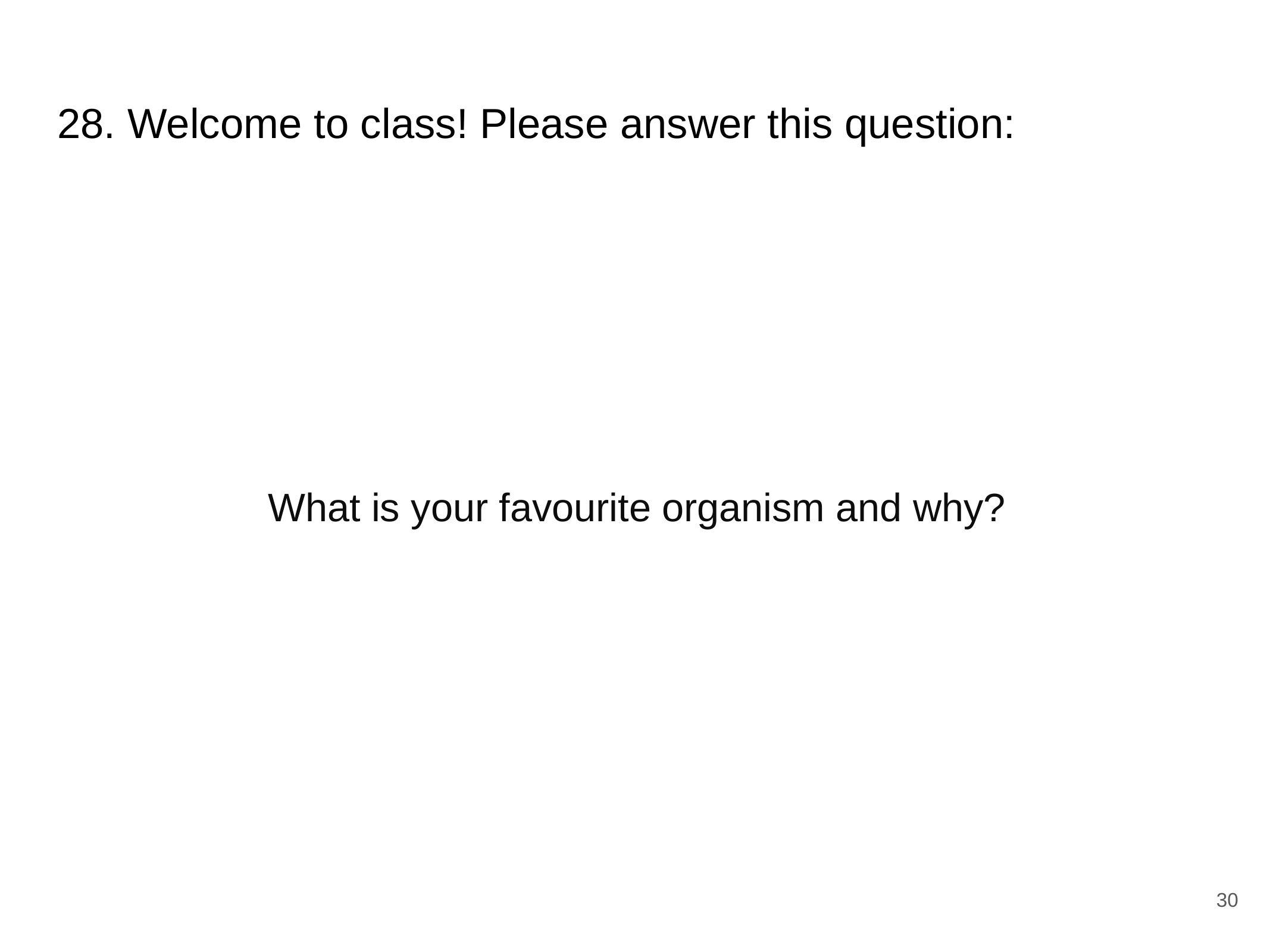

# 28. Welcome to class! Please answer this question:
What is your favourite organism and why?

30